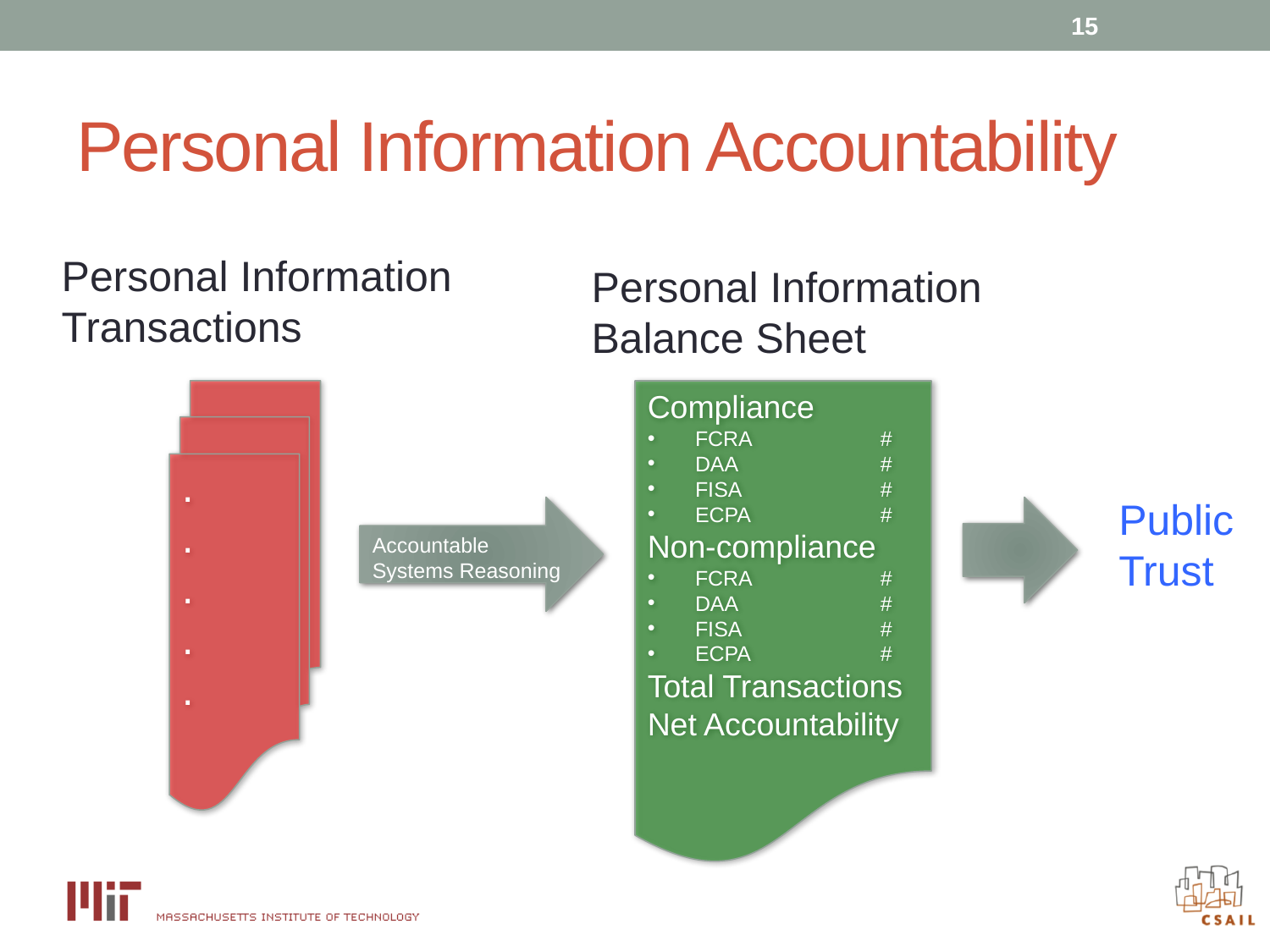

15
# Personal Information Accountability
Personal Information
Transactions
Personal Information
Balance Sheet
.
.
.
.
.

Compliance
FCRA	#
DAA	#
FISA	#
ECPA	#
Non-compliance
FCRA	#
DAA	#
FISA	#
ECPA	#
Total Transactions
Net Accountability

Public
Trust
Accountable Systems Reasoning